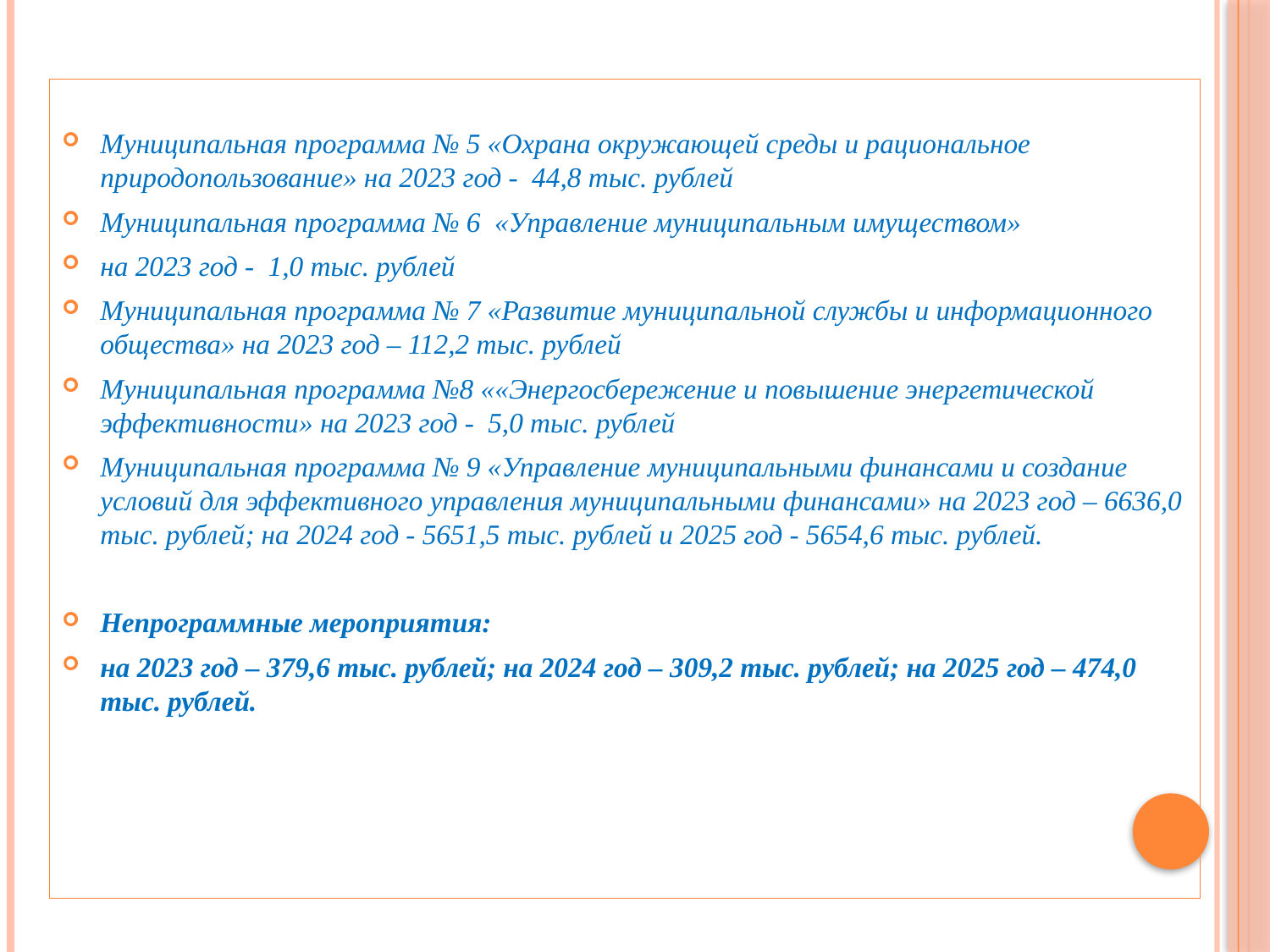

Муниципальная программа № 5 «Охрана окружающей среды и рациональное природопользование» на 2023 год -  44,8 тыс. рублей
Муниципальная программа № 6  «Управление муниципальным имуществом»
на 2023 год -  1,0 тыс. рублей
Муниципальная программа № 7 «Развитие муниципальной службы и информационного общества» на 2023 год – 112,2 тыс. рублей
Муниципальная программа №8 ««Энергосбережение и повышение энергетической эффективности» на 2023 год -  5,0 тыс. рублей
Муниципальная программа № 9 «Управление муниципальными финансами и создание условий для эффективного управления муниципальными финансами» на 2023 год – 6636,0 тыс. рублей; на 2024 год - 5651,5 тыс. рублей и 2025 год - 5654,6 тыс. рублей.

Непрограммные мероприятия:
на 2023 год – 379,6 тыс. рублей; на 2024 год – 309,2 тыс. рублей; на 2025 год – 474,0 тыс. рублей.